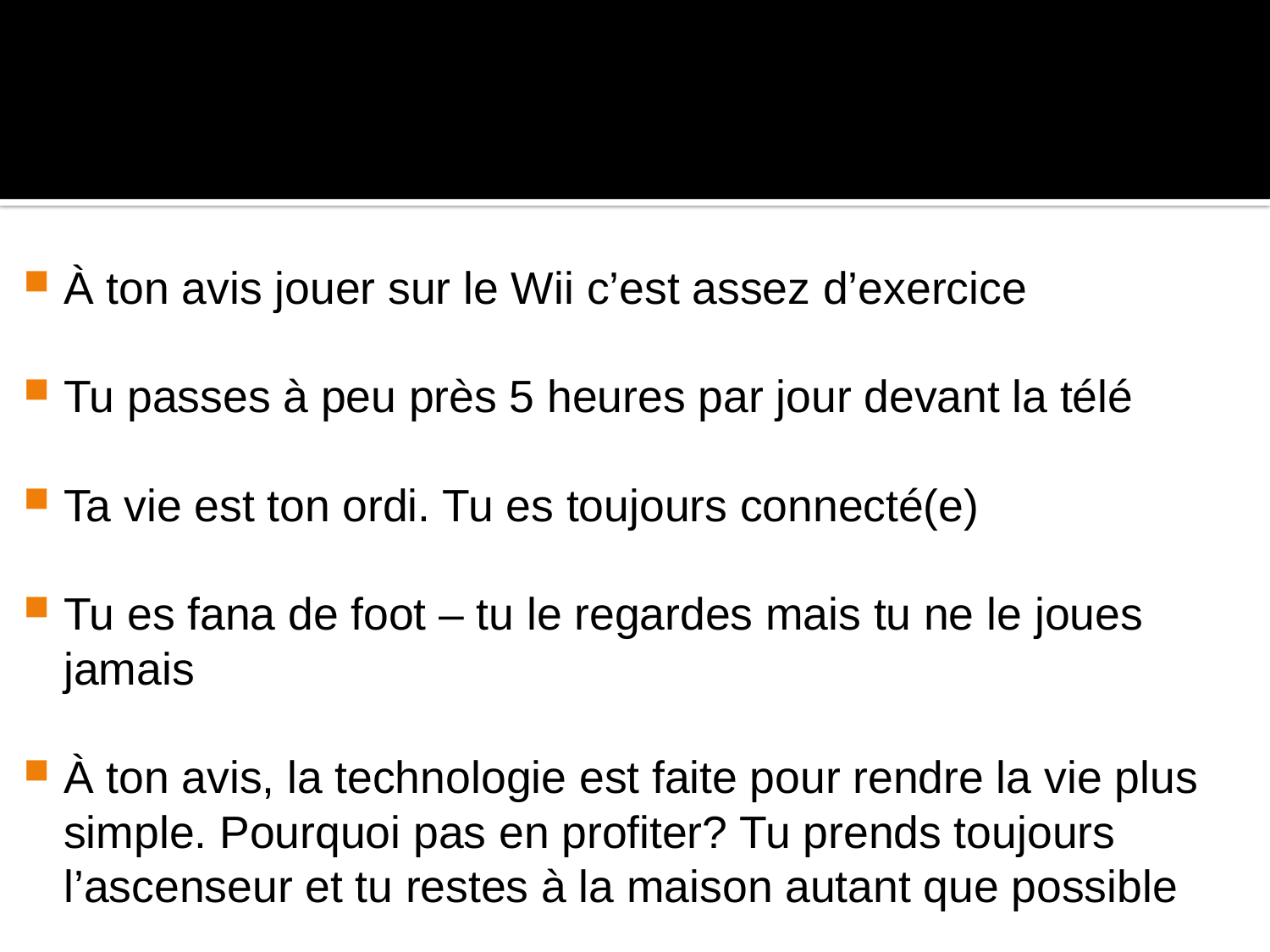

À ton avis jouer sur le Wii c’est assez d’exercice

Tu passes à peu près 5 heures par jour devant la télé

Ta vie est ton ordi. Tu es toujours connecté(e)

Tu es fana de foot – tu le regardes mais tu ne le joues jamais

À ton avis, la technologie est faite pour rendre la vie plus simple. Pourquoi pas en profiter? Tu prends toujours l’ascenseur et tu restes à la maison autant que possible